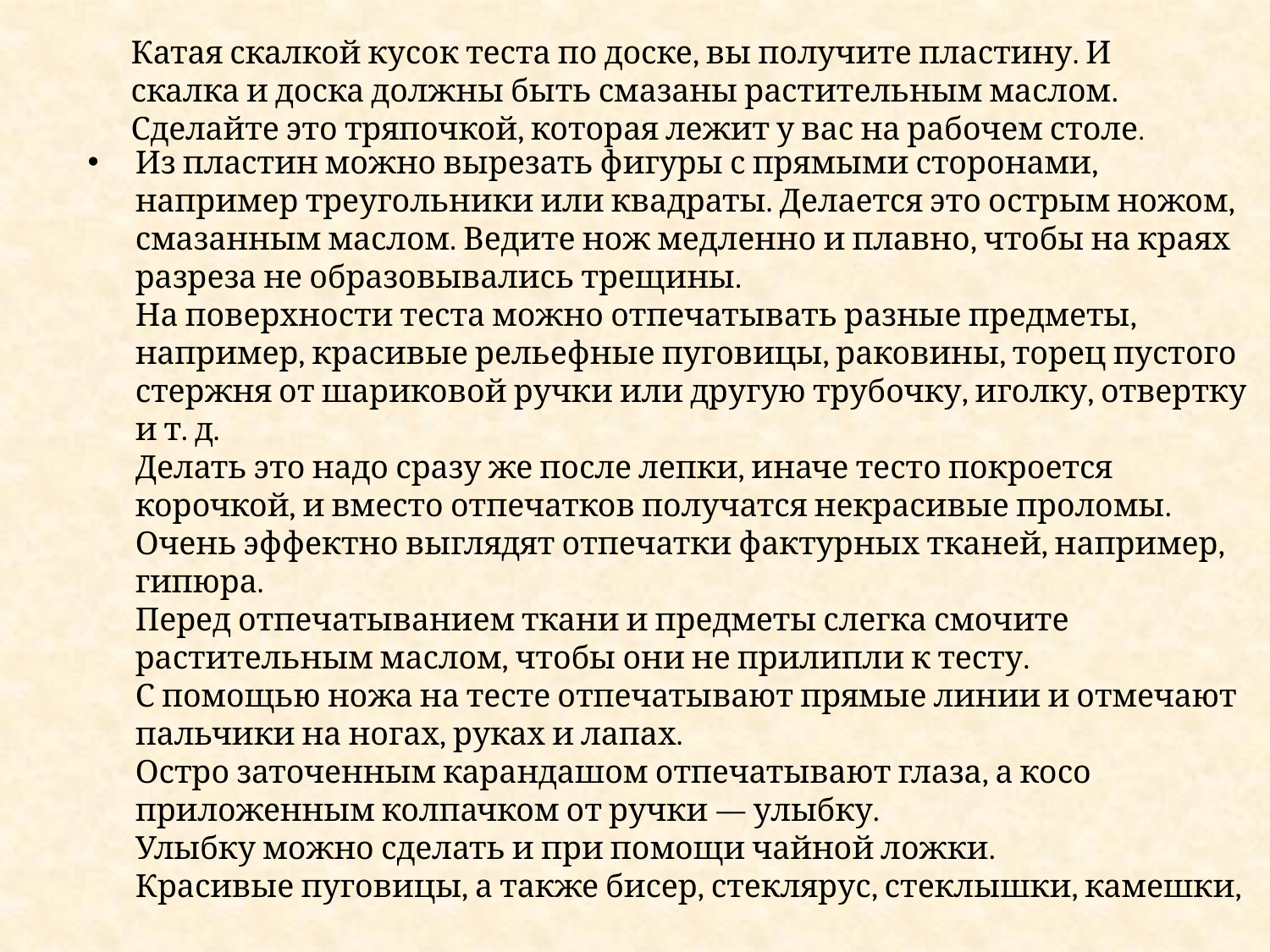

Катая скалкой кусок теста по доске, вы получите пластину. И скалка и доска должны быть смазаны растительным маслом. Сделайте это тряпочкой, которая лежит у вас на рабочем столе.
Из пластин можно вырезать фигуры с прямыми сторонами, например треугольники или квадраты. Делается это острым ножом, смазанным маслом. Ведите нож медленно и плавно, чтобы на краях разреза не образовывались трещины.
На поверхности теста можно отпечатывать разные предметы, например, красивые рельефные пуговицы, раковины, торец пустого стержня от шариковой ручки или другую трубочку, иголку, отвертку и т. д.
Делать это надо сразу же после лепки, иначе тесто покроется корочкой, и вместо отпечатков получатся некрасивые проломы.
Очень эффектно выглядят отпечатки фактурных тканей, например, гипюра.
Перед отпечатыванием ткани и предметы слегка смочите растительным маслом, чтобы они не прилипли к тесту.
С помощью ножа на тесте отпечатывают прямые линии и отмечают пальчики на ногах, руках и лапах.
Остро заточенным карандашом отпечатывают глаза, а косо приложенным колпачком от ручки — улыбку.
Улыбку можно сделать и при помощи чайной ложки.
Красивые пуговицы, а также бисер, стеклярус, стеклышки, камешки,